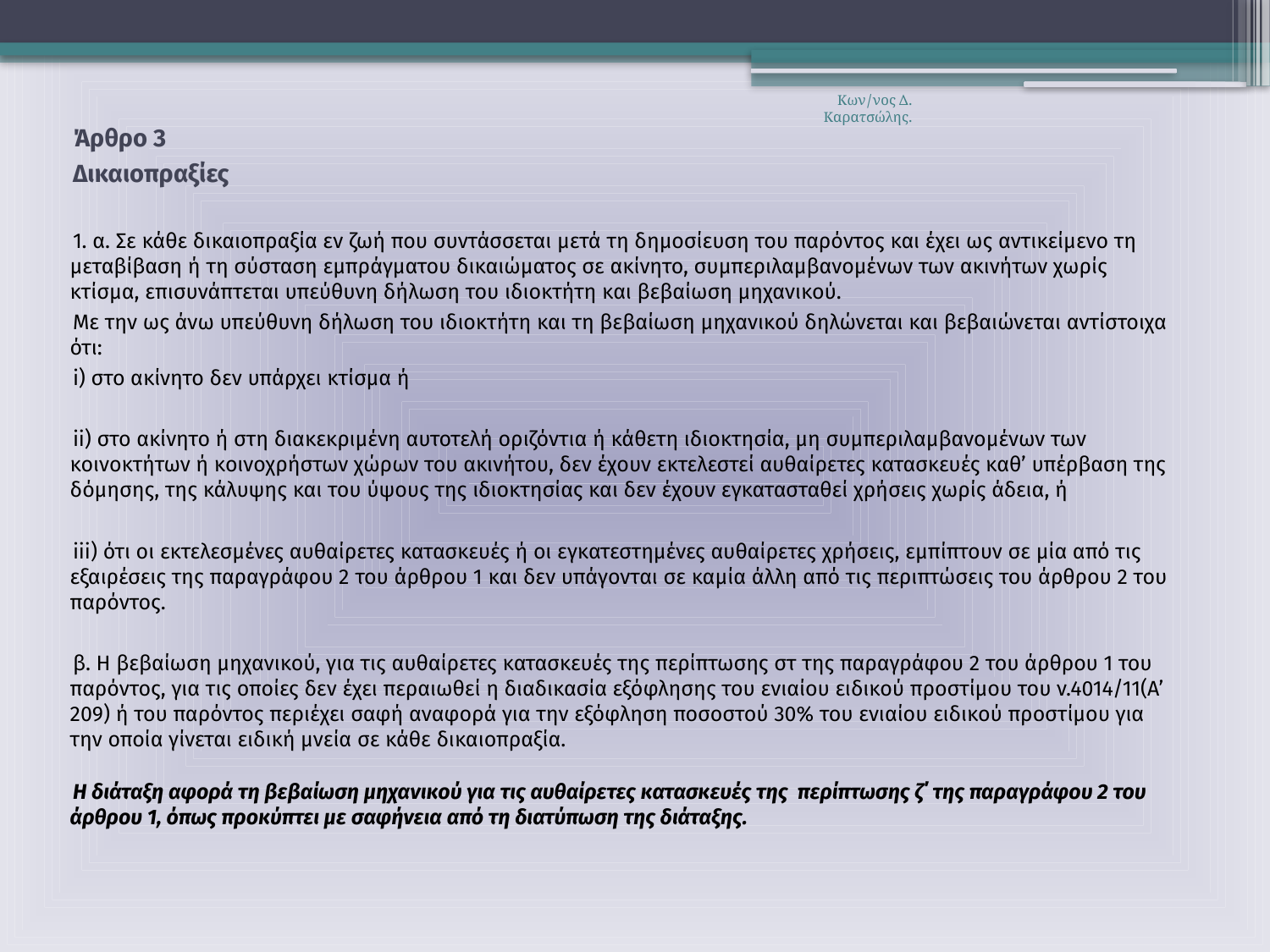

Κων/νος Δ. Καρατσώλης.
Άρθρο 3
Δικαιοπραξίες

1. α. Σε κάθε δικαιοπραξία εν ζωή που συντάσσεται μετά τη δημοσίευση του παρόντος και έχει ως αντικείμενο τη μεταβίβαση ή τη σύσταση εμπράγματου δικαιώματος σε ακίνητο, συμπεριλαμβανομένων των ακινήτων χωρίς κτίσμα, επισυνάπτεται υπεύθυνη δήλωση του ιδιοκτήτη και βεβαίωση μηχανικού.
Με την ως άνω υπεύθυνη δήλωση του ιδιοκτήτη και τη βεβαίωση μηχανικού δηλώνεται και βεβαιώνεται αντίστοιχα ότι:
i) στο ακίνητο δεν υπάρχει κτίσμα ή

ii) στο ακίνητο ή στη διακεκριμένη αυτοτελή οριζόντια ή κάθετη ιδιοκτησία, μη συμπεριλαμβανομένων των κοινοκτήτων ή κοινοχρήστων χώρων του ακινήτου, δεν έχουν εκτελεστεί αυθαίρετες κατασκευές καθ’ υπέρβαση της δόμησης, της κάλυψης και του ύψους της ιδιοκτησίας και δεν έχουν εγκατασταθεί χρήσεις χωρίς άδεια, ή

iii) ότι οι εκτελεσμένες αυθαίρετες κατασκευές ή οι εγκατεστημένες αυθαίρετες χρήσεις, εμπίπτουν σε μία από τις εξαιρέσεις της παραγράφου 2 του άρθρου 1 και δεν υπάγονται σε καμία άλλη από τις περιπτώσεις του άρθρου 2 του παρόντος.

β. Η βεβαίωση μηχανικού, για τις αυθαίρετες κατασκευές της περίπτωσης στ της παραγράφου 2 του άρθρου 1 του παρόντος, για τις οποίες δεν έχει περαιωθεί η διαδικασία εξόφλησης του ενιαίου ειδικού προστίμου του ν.4014/11(Α’ 209) ή του παρόντος περιέχει σαφή αναφορά για την εξόφληση ποσοστού 30% του ενιαίου ειδικού προστίμου για την οποία γίνεται ειδική μνεία σε κάθε δικαιοπραξία.

Η διάταξη αφορά τη βεβαίωση μηχανικού για τις αυθαίρετες κατασκευές της  περίπτωσης ζ΄ της παραγράφου 2 του άρθρου 1, όπως προκύπτει με σαφήνεια από τη διατύπωση της διάταξης.